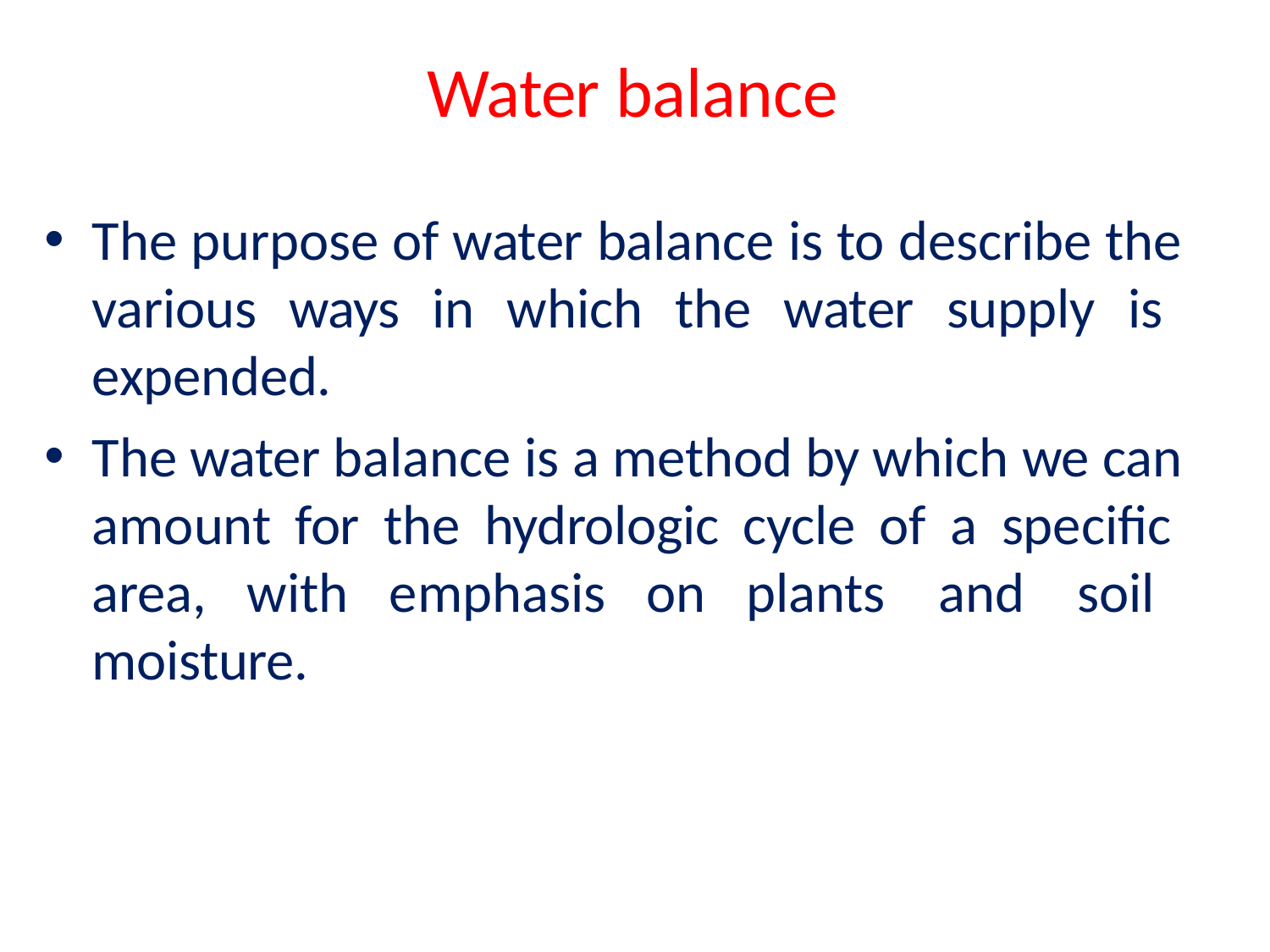

# Water balance
The purpose of water balance is to describe the  various ways in which the water supply is  expended.
The water balance is a method by which we can  amount for the hydrologic cycle of a specific  area, with emphasis on plants and soil  moisture.